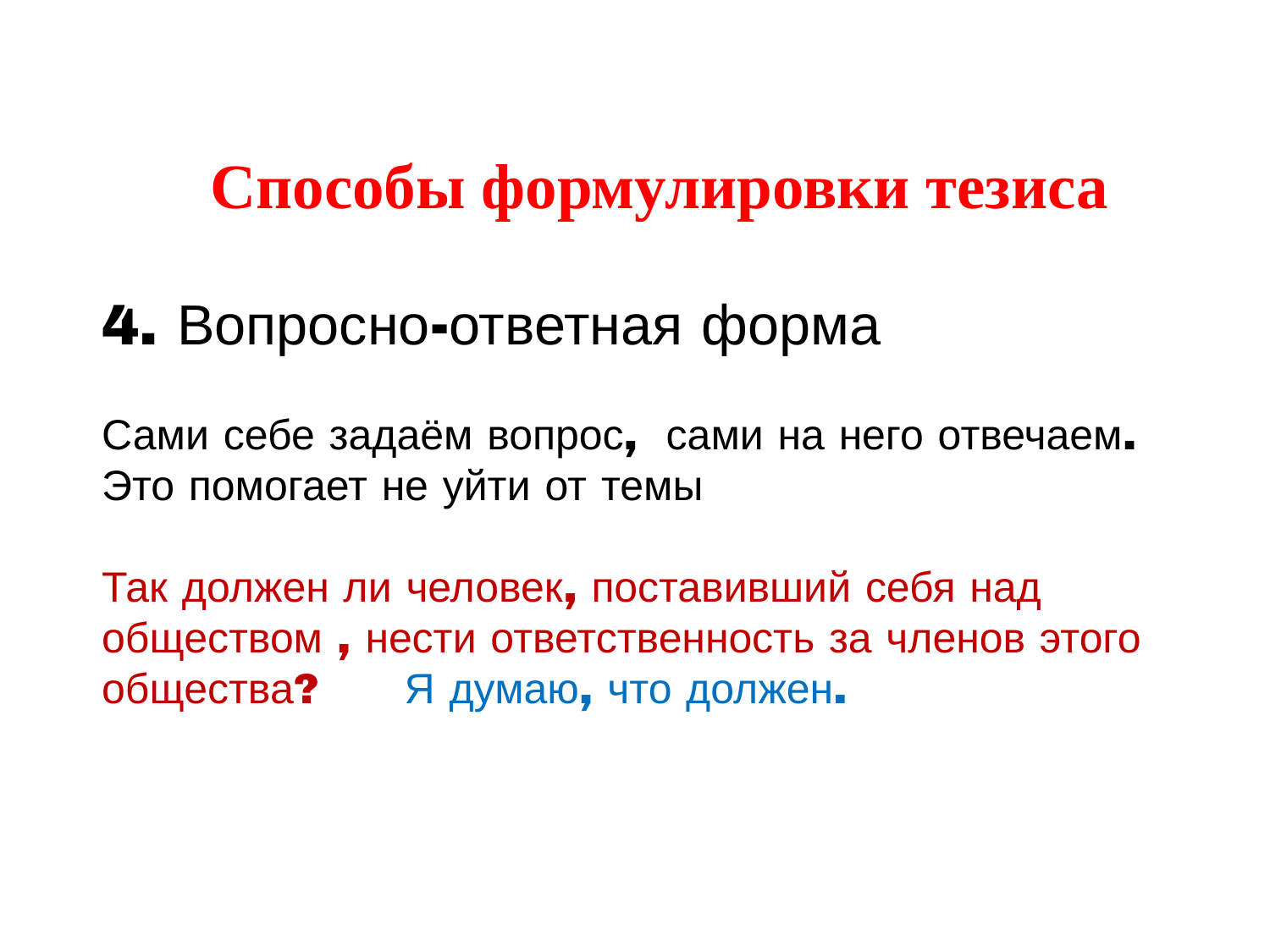

Способы формулировки тезиса

4. Вопросно-ответная форма

Сами себе задаём вопрос,  сами на него отвечаем. Это помогает не уйти от темы

Так должен ли человек, поставивший себя над обществом , нести ответственность за членов этого общества?      Я думаю, что должен.